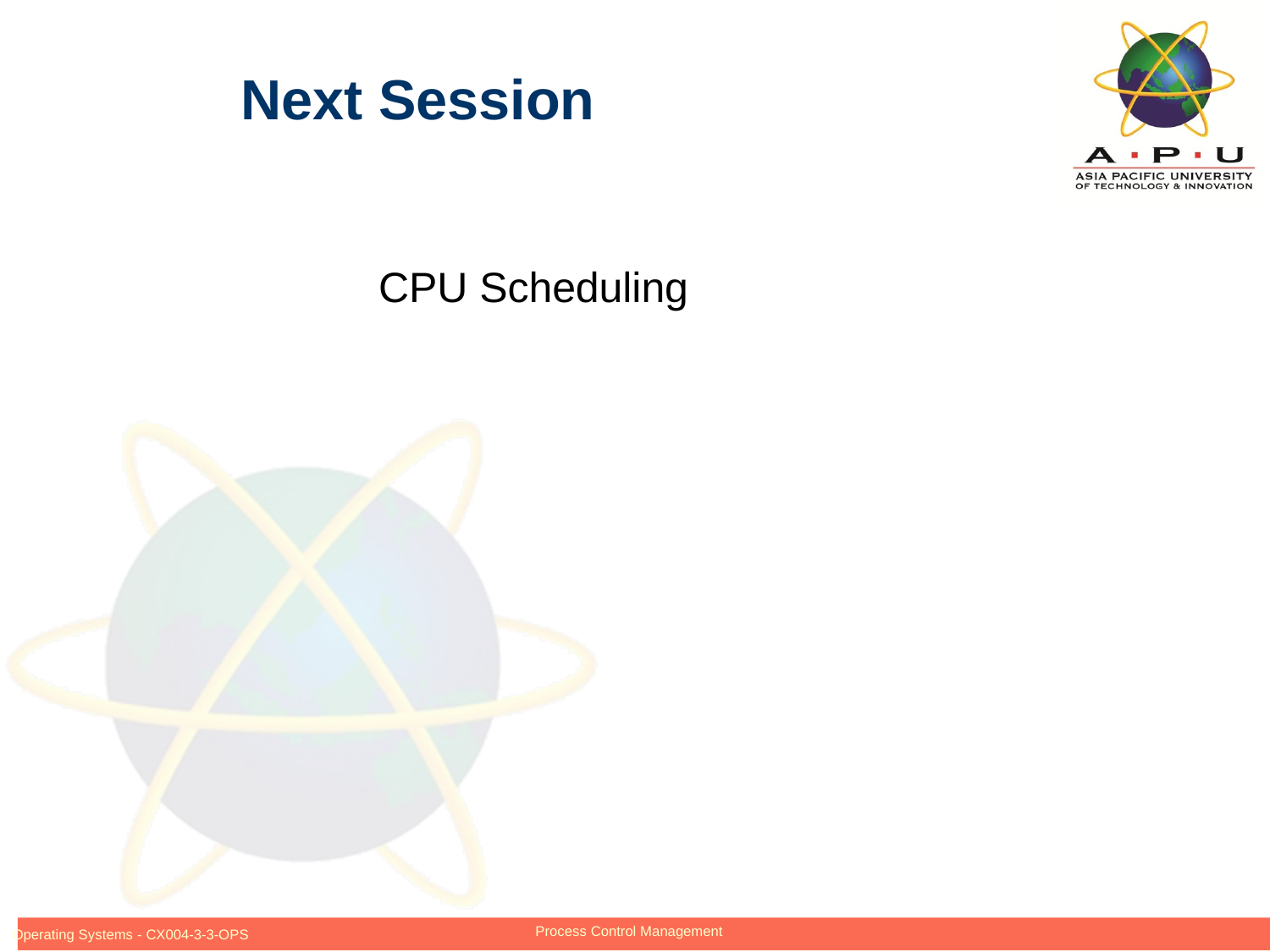

Next Session
CPU Scheduling
Slide 20 of 25